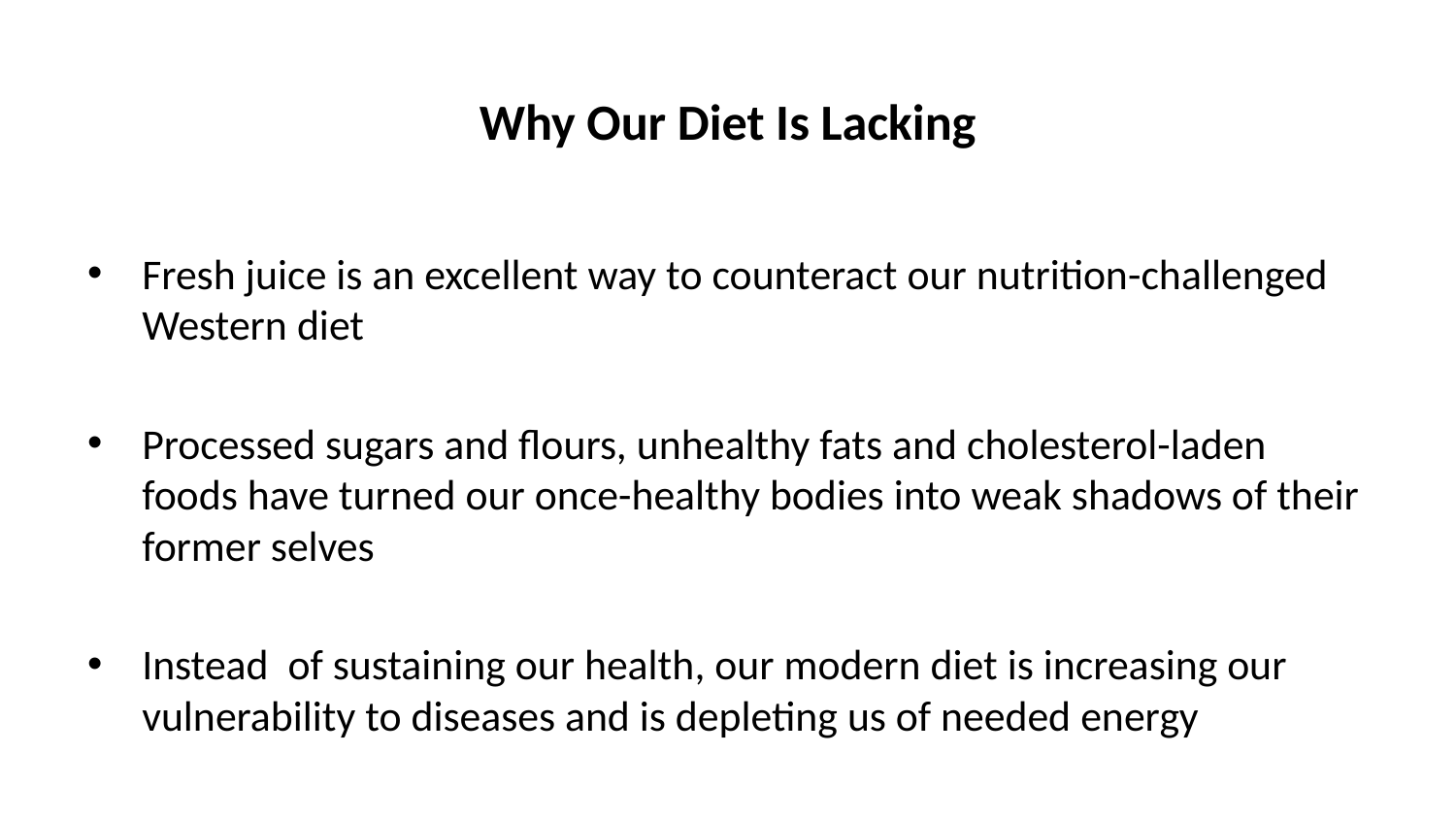

# Why Our Diet Is Lacking
Fresh juice is an excellent way to counteract our nutrition-challenged Western diet

Processed sugars and flours, unhealthy fats and cholesterol-laden foods have turned our once-healthy bodies into weak shadows of their former selves

Instead  of sustaining our health, our modern diet is increasing our vulnerability to diseases and is depleting us of needed energy